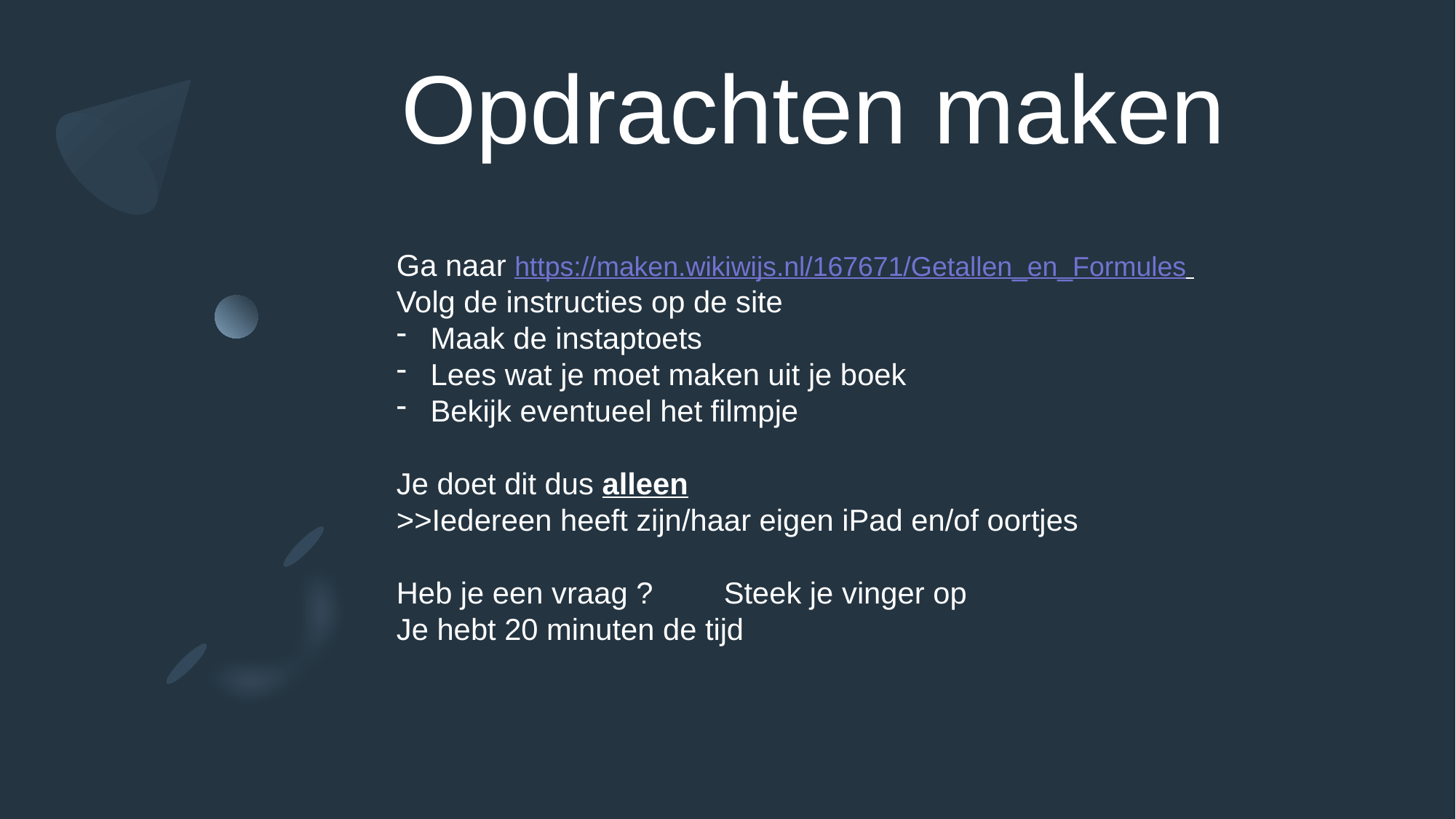

# Opdrachten maken
Ga naar https://maken.wikiwijs.nl/167671/Getallen_en_Formules
Volg de instructies op de site
Maak de instaptoets
Lees wat je moet maken uit je boek
Bekijk eventueel het filmpje

Je doet dit dus alleen
>>Iedereen heeft zijn/haar eigen iPad en/of oortjes

Heb je een vraag ?	Steek je vinger op
Je hebt 20 minuten de tijd